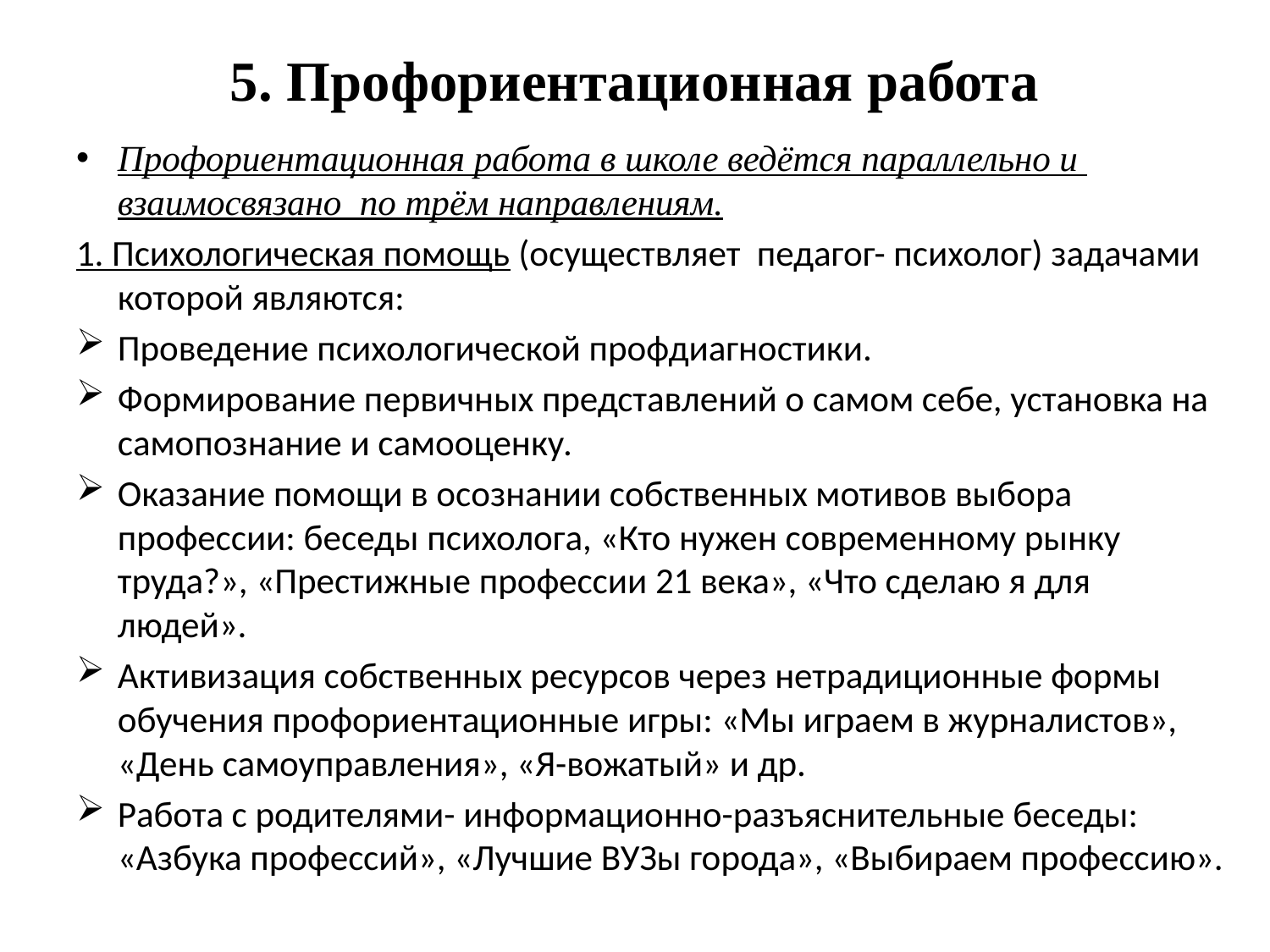

# 5. Профориентационная работа
Профориентационная работа в школе ведётся параллельно и  взаимосвязано  по трём направлениям.
1. Психологическая помощь (осуществляет  педагог- психолог) задачами которой являются:
Проведение психологической профдиагностики.
Формирование первичных представлений о самом себе, установка на самопознание и самооценку.
Оказание помощи в осознании собственных мотивов выбора профессии: беседы психолога, «Кто нужен современному рынку труда?», «Престижные профессии 21 века», «Что сделаю я для людей».
Активизация собственных ресурсов через нетрадиционные формы обучения профориентационные игры: «Мы играем в журналистов», «День самоуправления», «Я-вожатый» и др.
Работа с родителями- информационно-разъяснительные беседы: «Азбука профессий», «Лучшие ВУЗы города», «Выбираем профессию».